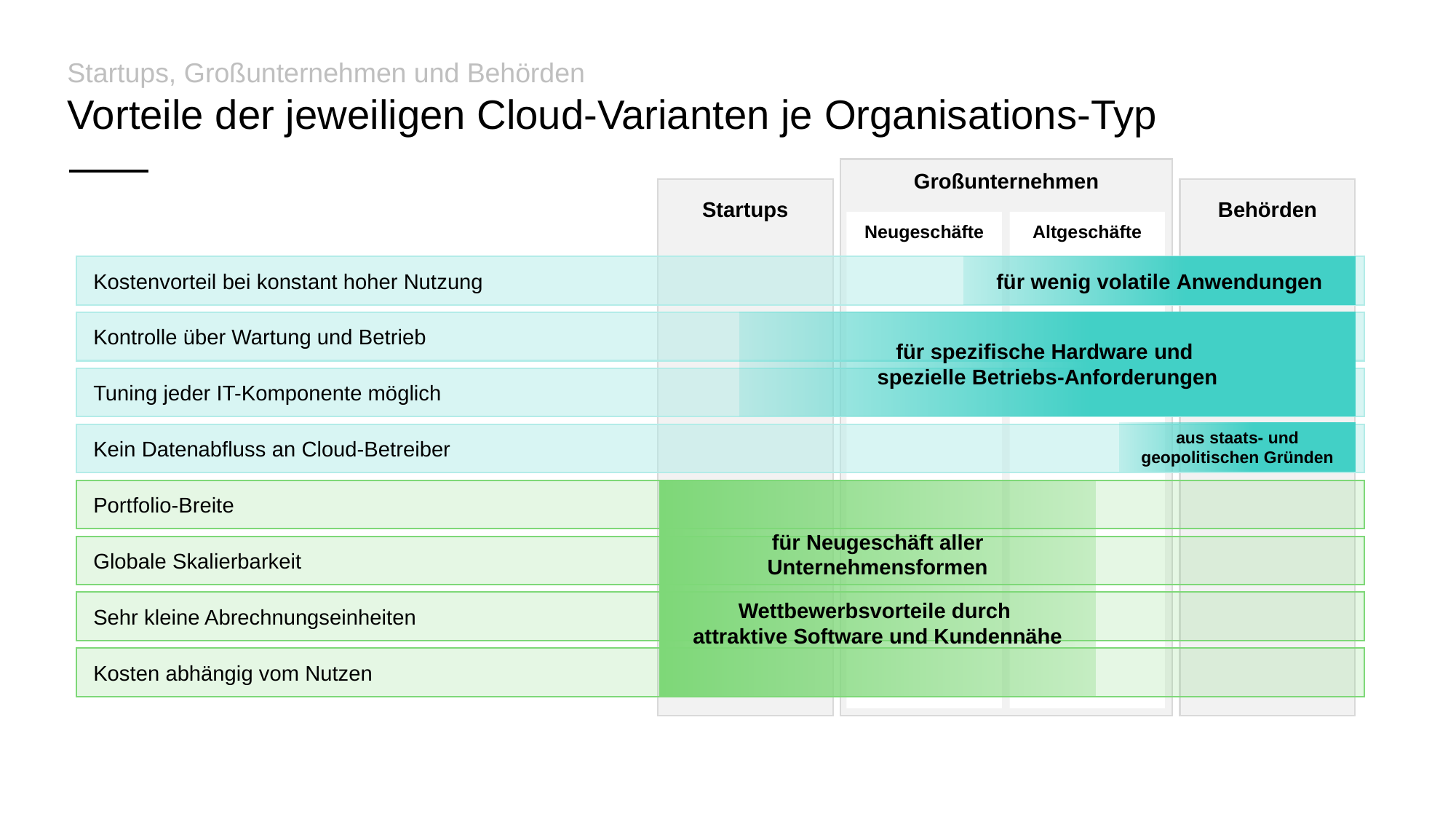

# Startups, Großunternehmen und Behörden Vorteile der jeweiligen Cloud-Varianten je Organisations-Typ
Großunternehmen
Startups
Behörden
Neugeschäfte
Altgeschäfte
Kostenvorteil bei konstant hoher Nutzung
für wenig volatile Anwendungen
für spezifische Hardware und
spezielle Betriebs-Anforderungen
Kontrolle über Wartung und Betrieb
Tuning jeder IT-Komponente möglich
aus staats- und geopolitischen Gründen
Kein Datenabfluss an Cloud-Betreiber
Portfolio-Breite
für Neugeschäft aller Unternehmensformen
Wettbewerbsvorteile durch
attraktive Software und Kundennähe
Globale Skalierbarkeit
Sehr kleine Abrechnungseinheiten
Kosten abhängig vom Nutzen